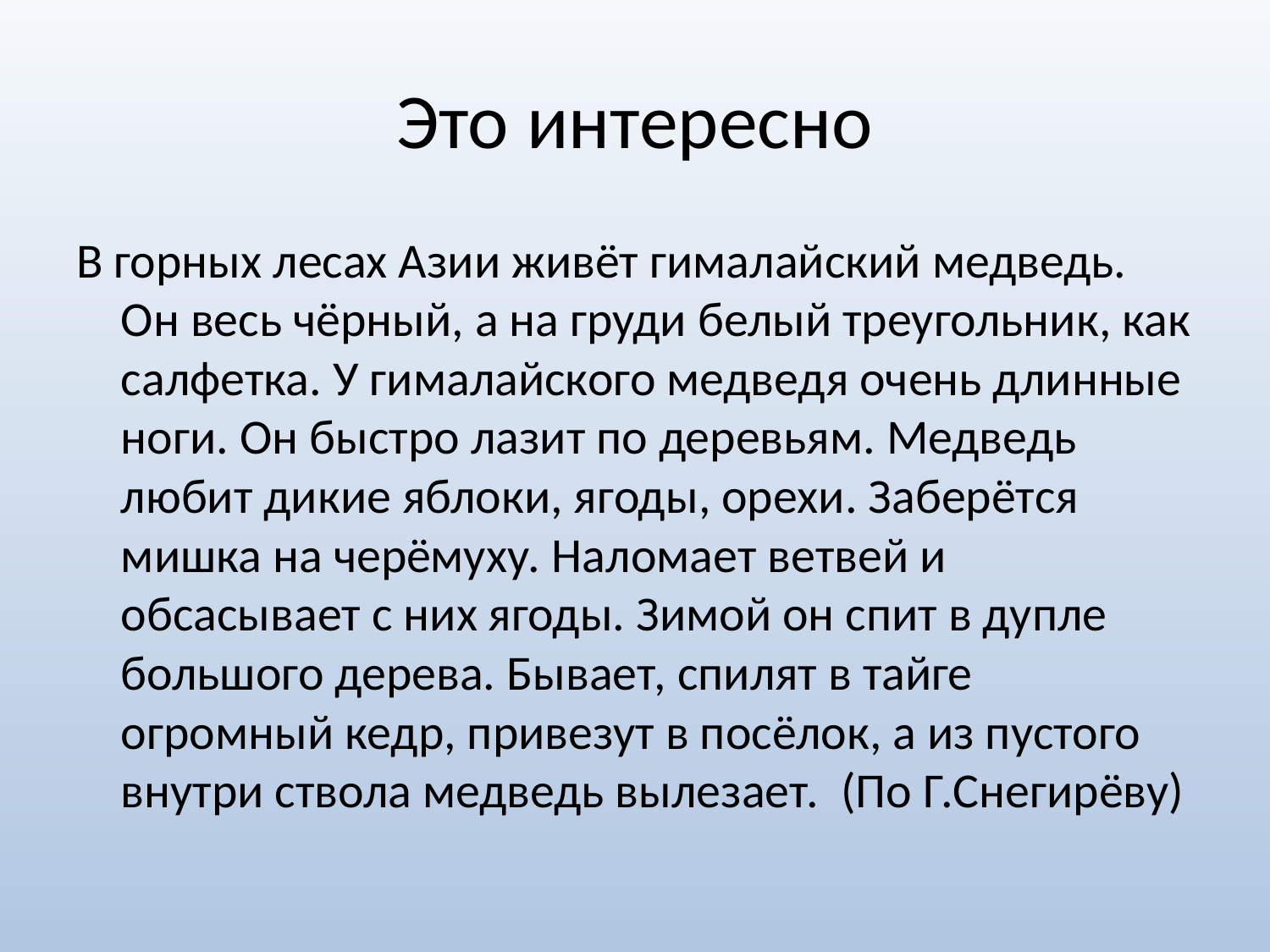

# Это интересно
В горных лесах Азии живёт гималайский медведь. Он весь чёрный, а на груди белый треугольник, как салфетка. У гималайского медведя очень длинные ноги. Он быстро лазит по деревьям. Медведь любит дикие яблоки, ягоды, орехи. Заберётся мишка на черёмуху. Наломает ветвей и обсасывает с них ягоды. Зимой он спит в дупле большого дерева. Бывает, спилят в тайге огромный кедр, привезут в посёлок, а из пустого внутри ствола медведь вылезает.  (По Г.Снегирёву)